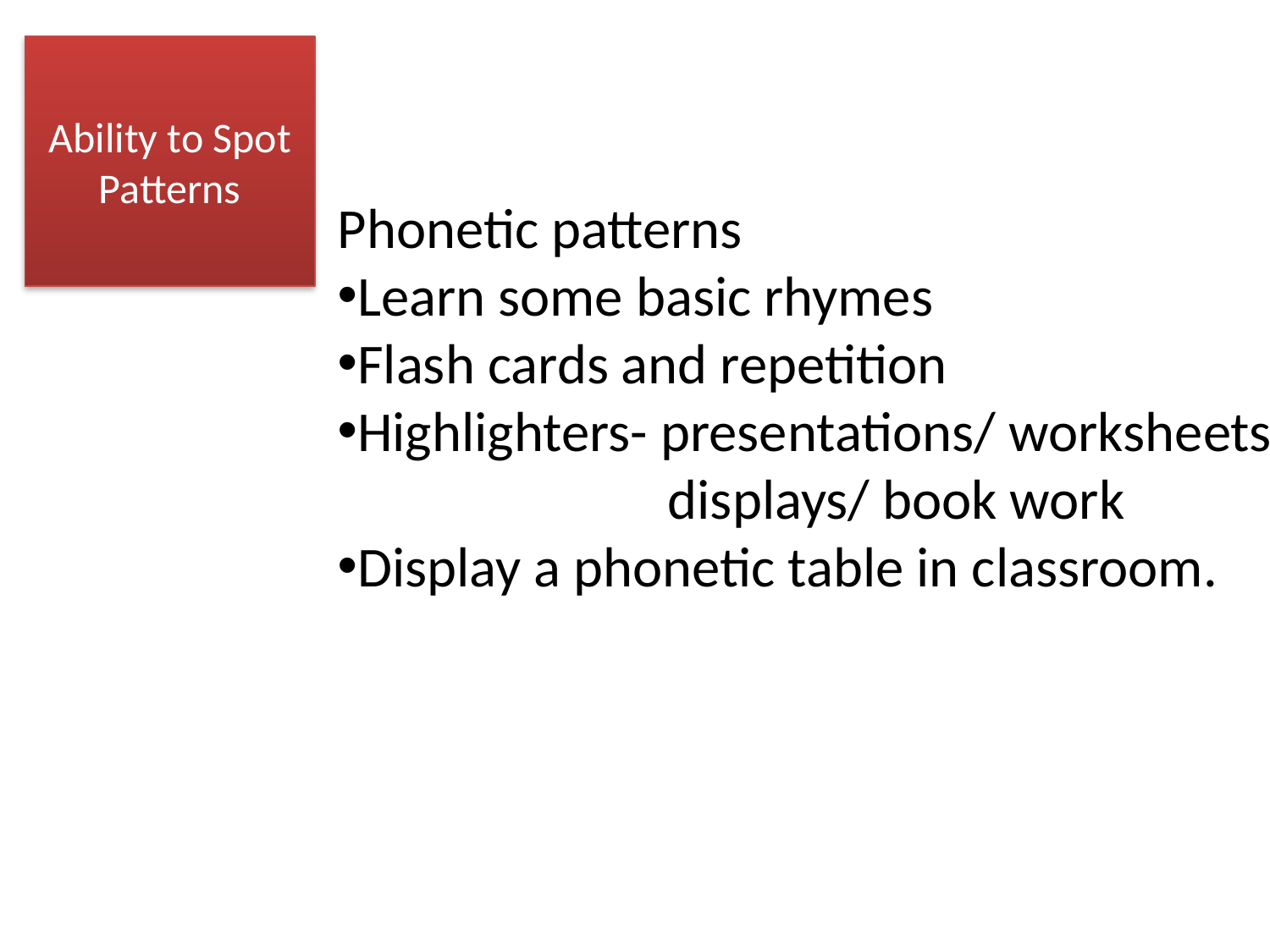

Ability to Spot Patterns
Phonetic patterns
Learn some basic rhymes
Flash cards and repetition
Highlighters- presentations/ worksheets
                          displays/ book work
Display a phonetic table in classroom.